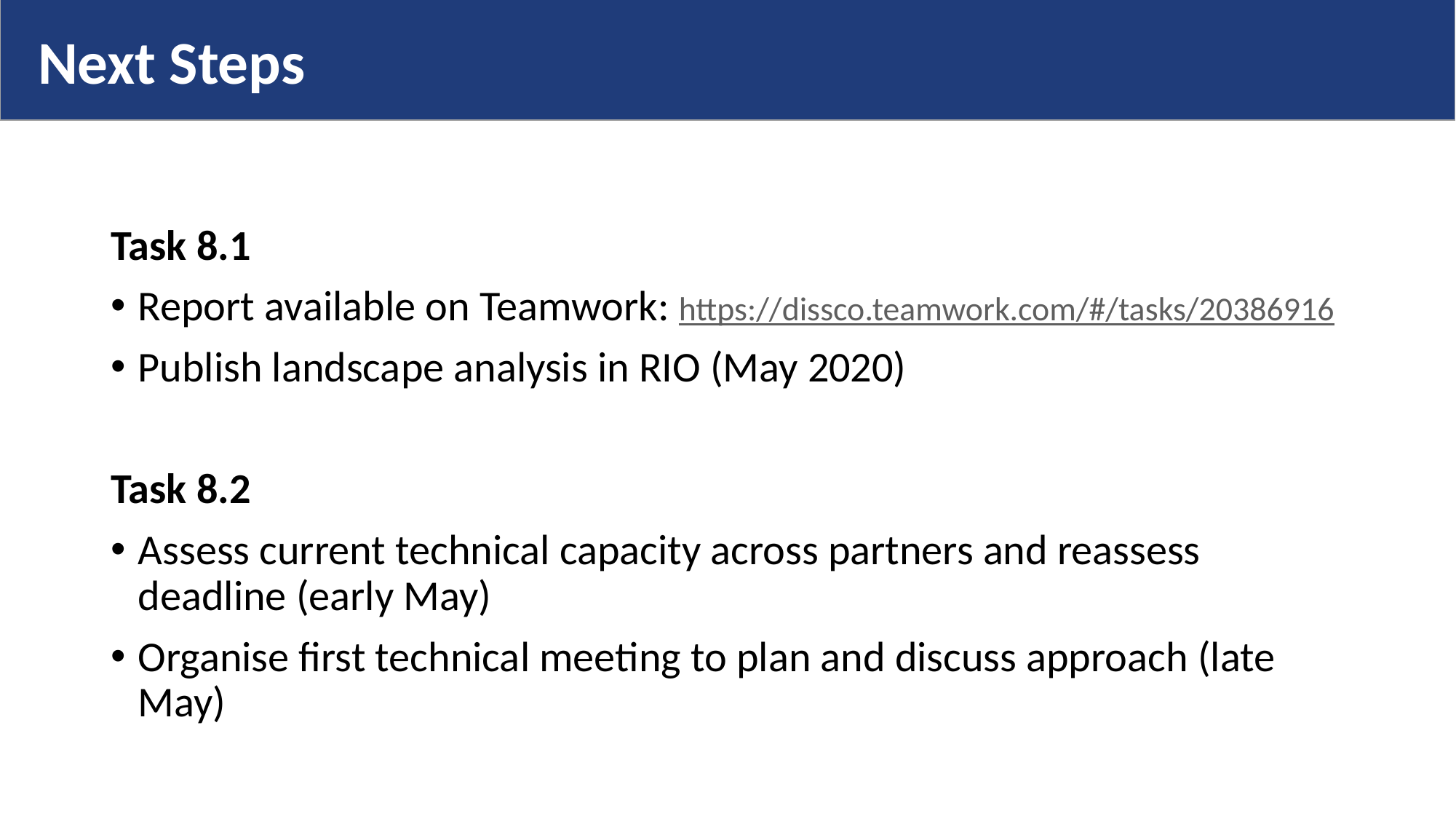

Next Steps
Task 8.1
Report available on Teamwork: https://dissco.teamwork.com/#/tasks/20386916
Publish landscape analysis in RIO (May 2020)

Task 8.2
Assess current technical capacity across partners and reassess deadline (early May)
Organise first technical meeting to plan and discuss approach (late May)